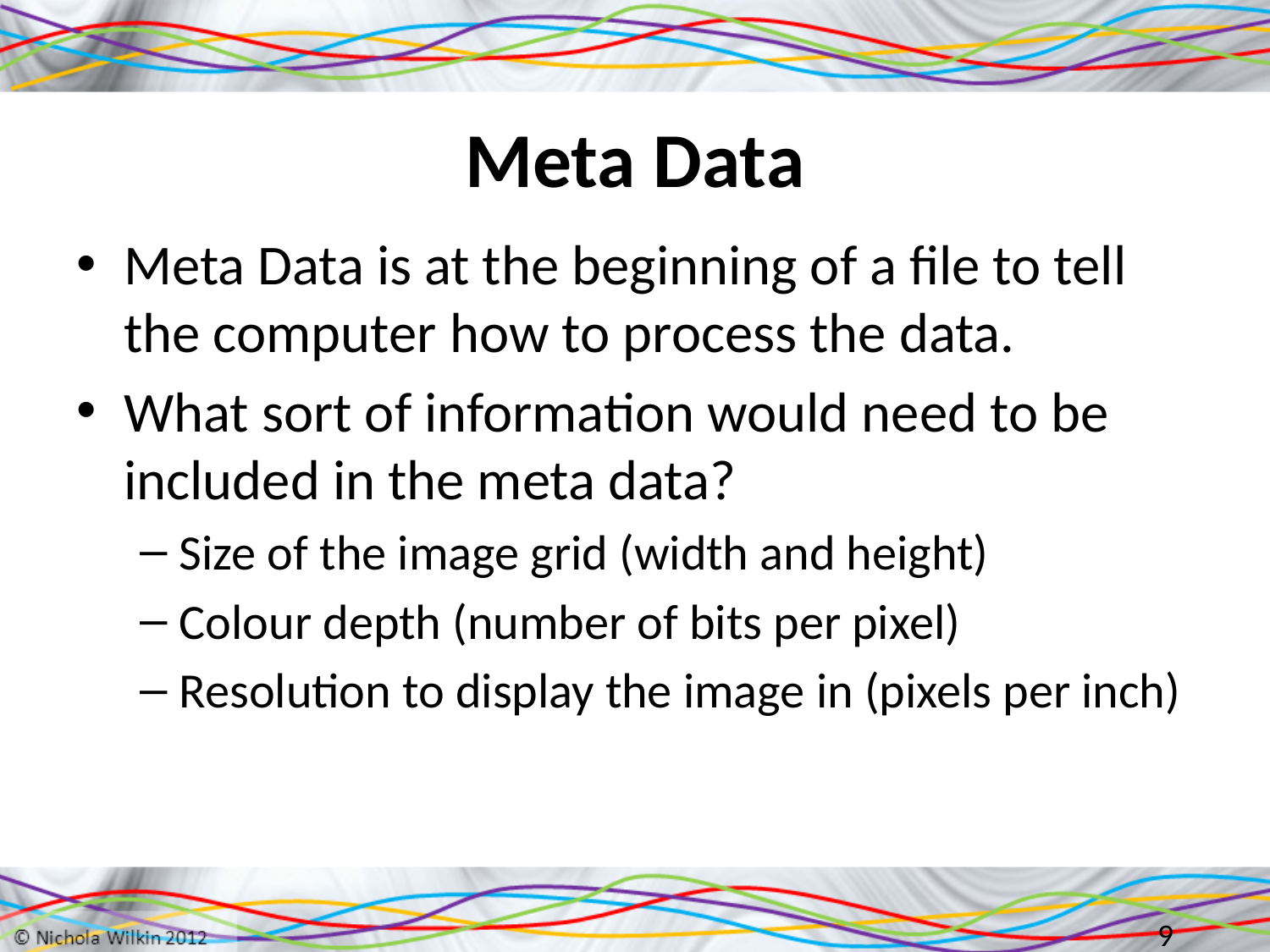

# Meta Data
Meta Data is at the beginning of a file to tell the computer how to process the data.
What sort of information would need to be included in the meta data?
Size of the image grid (width and height)
Colour depth (number of bits per pixel)
Resolution to display the image in (pixels per inch)

9